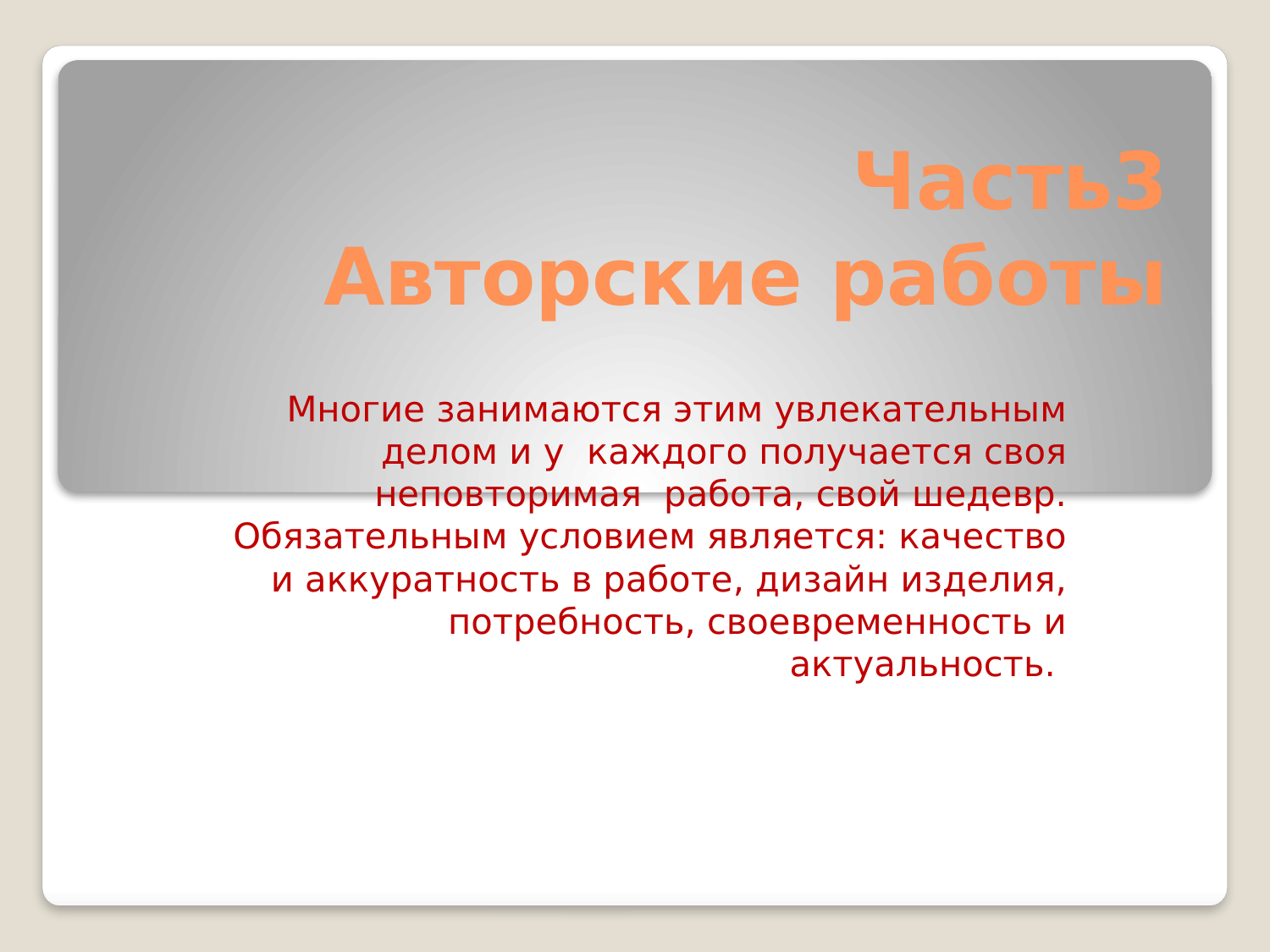

# Часть3 Авторские работы
Многие занимаются этим увлекательным делом и у  каждого получается своя неповторимая  работа, свой шедевр. Обязательным условием является: качество и аккуратность в работе, дизайн изделия, потребность, своевременность и актуальность.